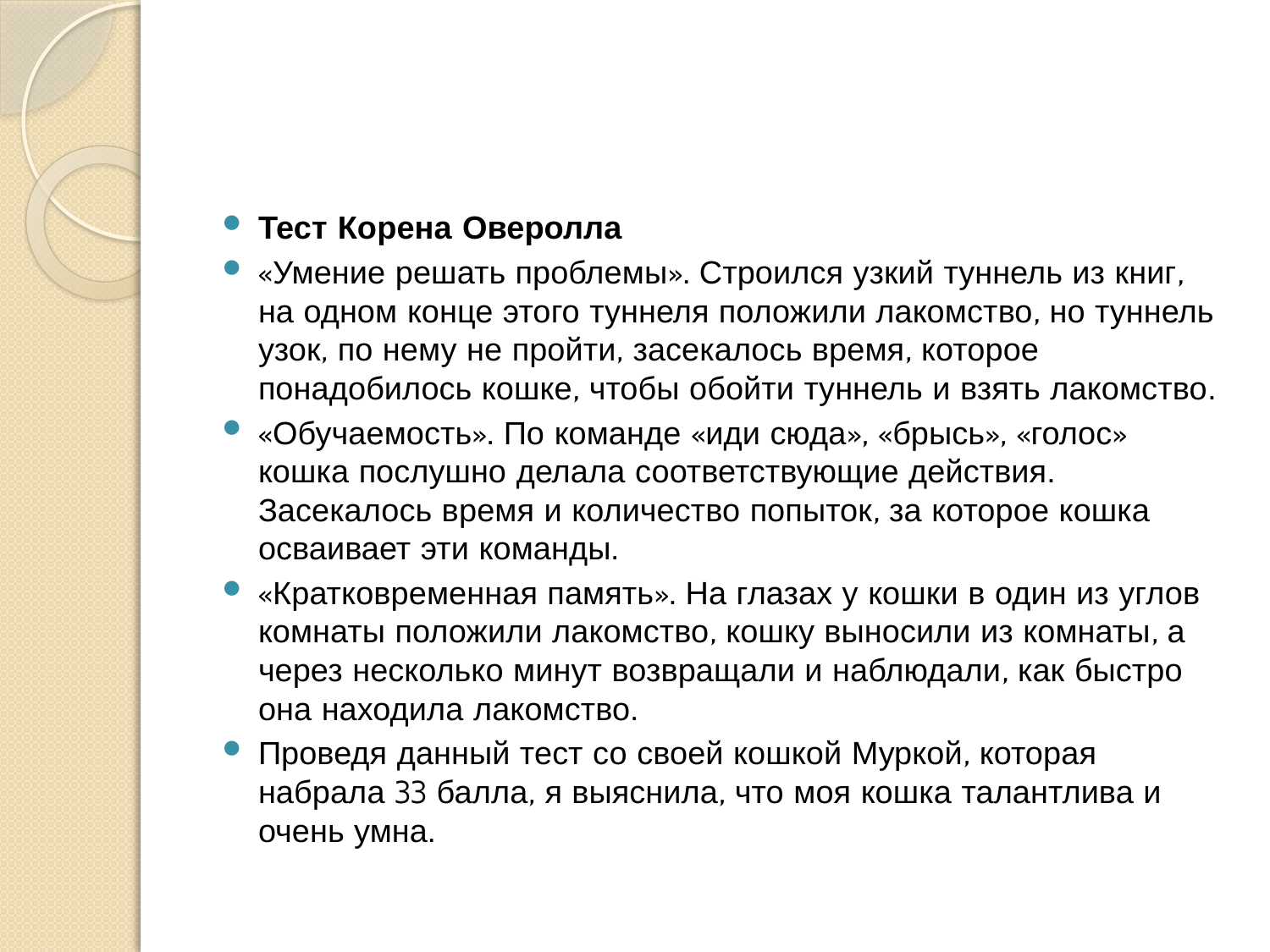

#
Тест Корена Оверолла
«Умение решать проблемы». Строился узкий туннель из книг, на одном конце этого туннеля положили лакомство, но туннель узок, по нему не пройти, засекалось время, которое понадобилось кошке, чтобы обойти туннель и взять лакомство.
«Обучаемость». По команде «иди сюда», «брысь», «голос» кошка послушно делала соответствующие действия. Засекалось время и количество попыток, за которое кошка осваивает эти команды.
«Кратковременная память». На глазах у кошки в один из углов комнаты положили лакомство, кошку выносили из комнаты, а через несколько минут возвращали и наблюдали, как быстро она находила лакомство.
Проведя данный тест со своей кошкой Муркой, которая набрала 33 балла, я выяснила, что моя кошка талантлива и очень умна.